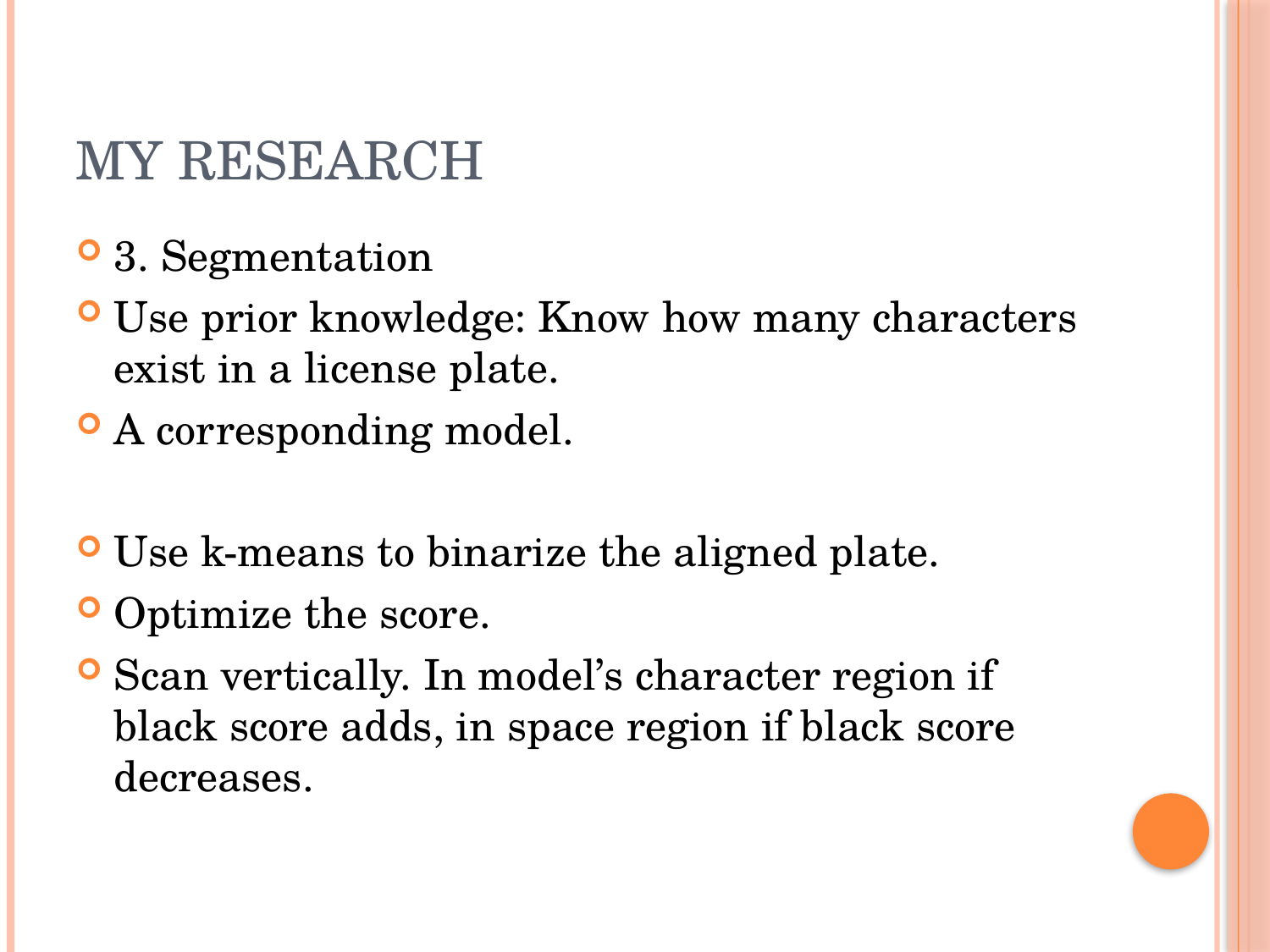

# My research
3. Segmentation
Use prior knowledge: Know how many characters exist in a license plate.
A corresponding model.

Use k-means to binarize the aligned plate.
Optimize the score.
Scan vertically. In model’s character region if black score adds, in space region if black score decreases.